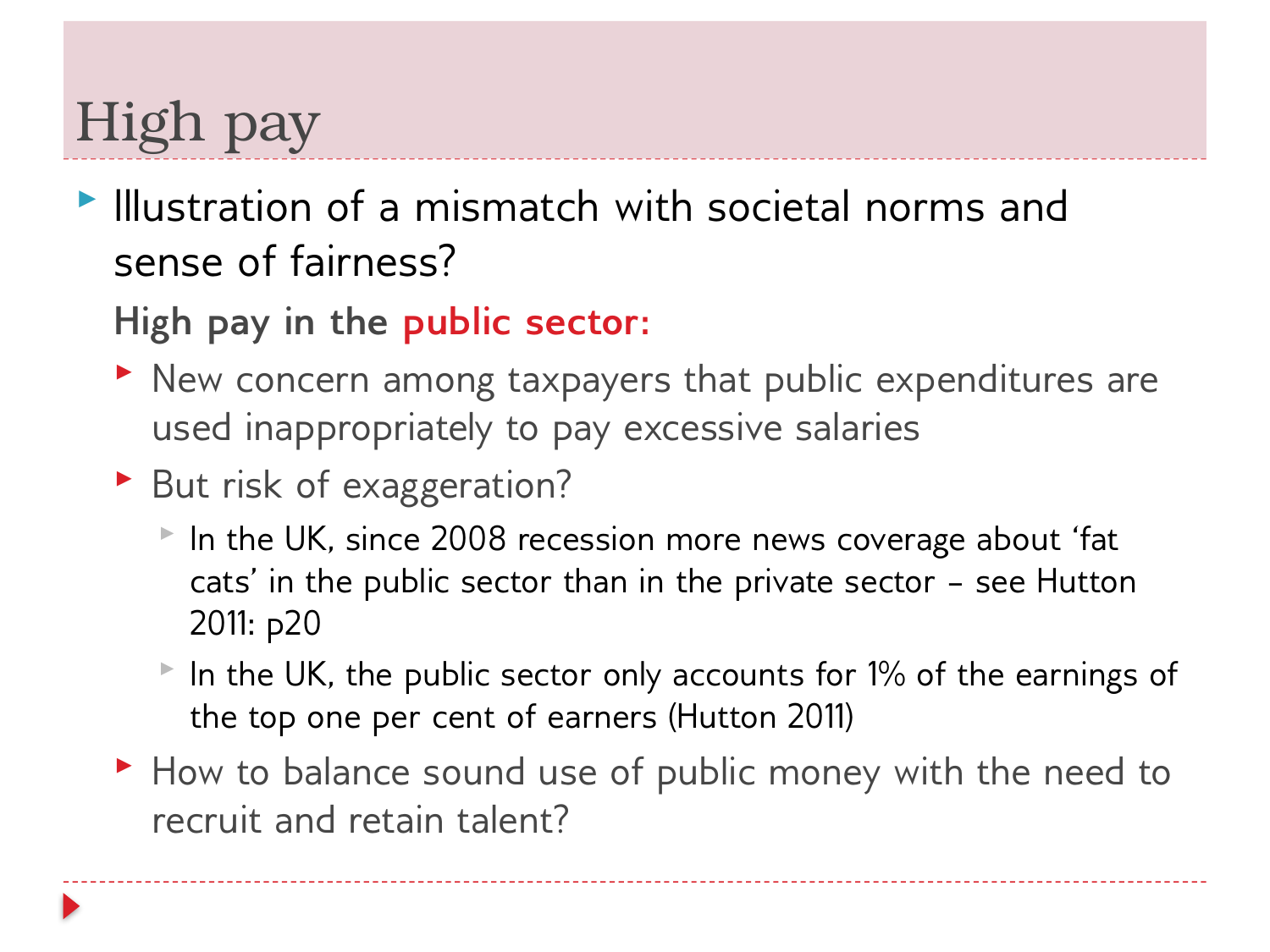

# High pay
Illustration of a mismatch with societal norms and sense of fairness?
High pay in the public sector:
New concern among taxpayers that public expenditures are used inappropriately to pay excessive salaries
But risk of exaggeration?
In the UK, since 2008 recession more news coverage about ‘fat cats’ in the public sector than in the private sector – see Hutton 2011: p20
In the UK, the public sector only accounts for 1% of the earnings of the top one per cent of earners (Hutton 2011)
How to balance sound use of public money with the need to recruit and retain talent?